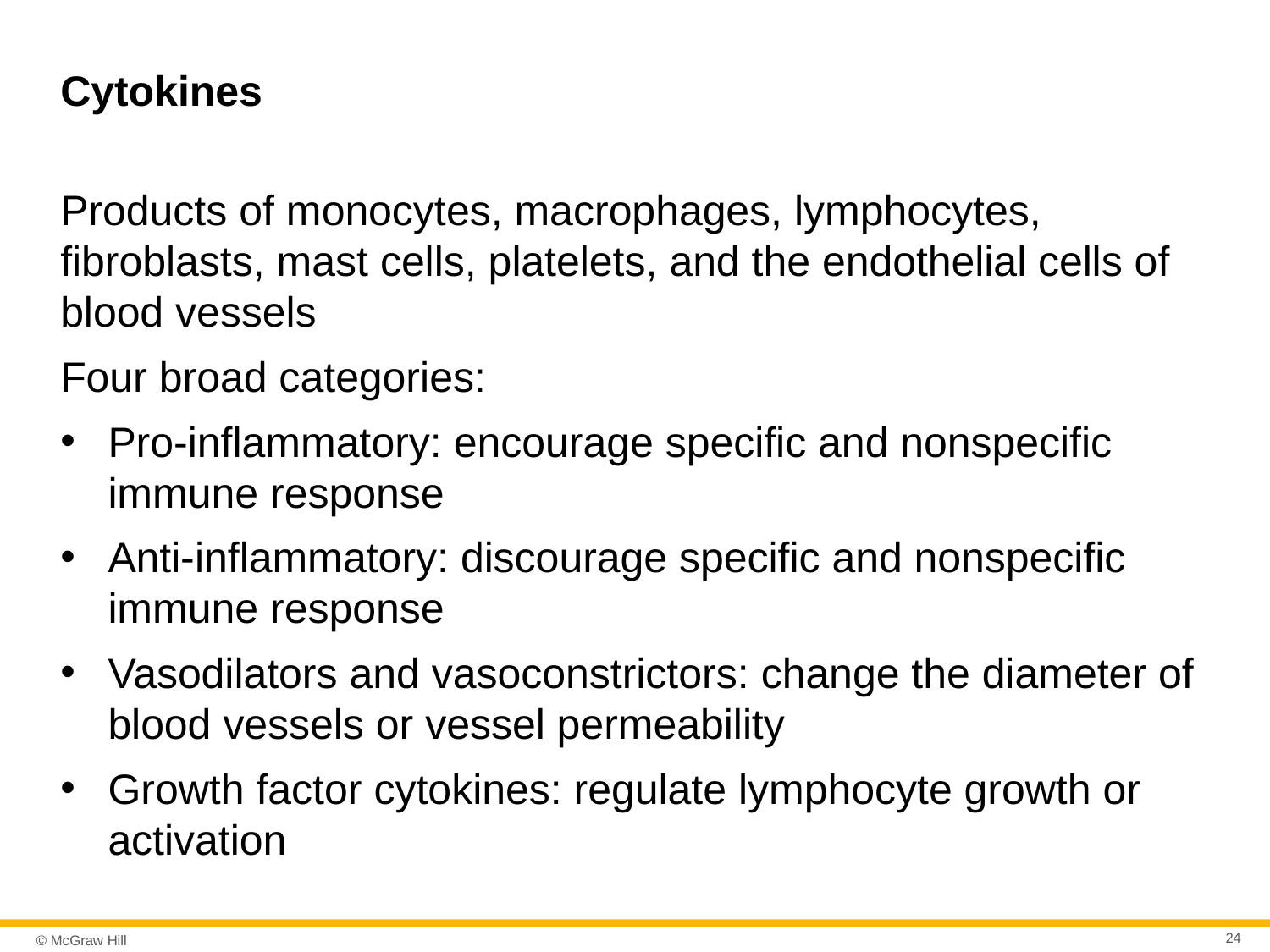

# Cytokines
Products of monocytes, macrophages, lymphocytes, fibroblasts, mast cells, platelets, and the endothelial cells of blood vessels
Four broad categories:
Pro-inflammatory: encourage specific and nonspecific immune response
Anti-inflammatory: discourage specific and nonspecific immune response
Vasodilators and vasoconstrictors: change the diameter of blood vessels or vessel permeability
Growth factor cytokines: regulate lymphocyte growth or activation